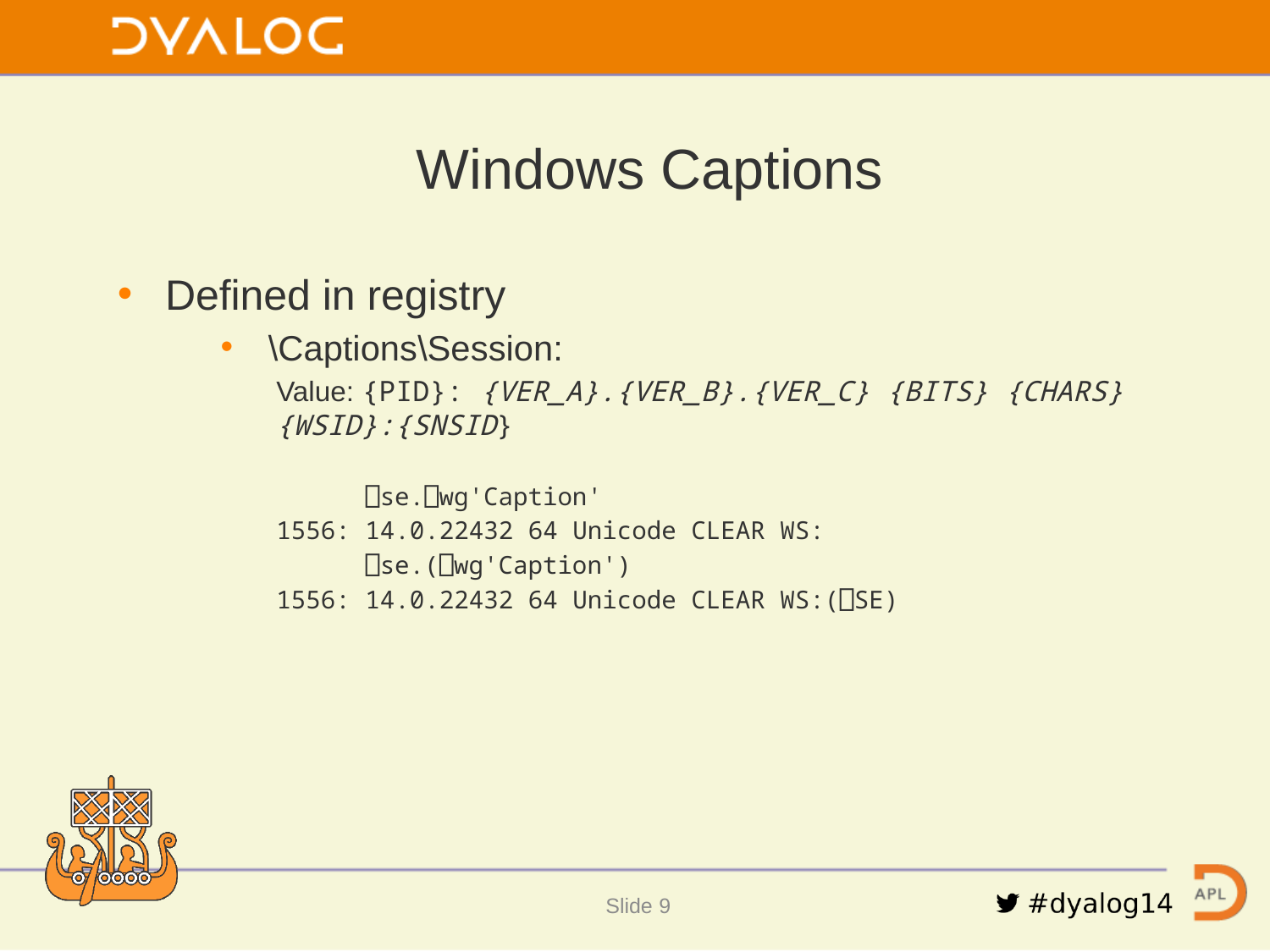

Windows Captions

Defined in registry
\Captions\Session:
Value: {PID}: {VER_A}.{VER_B}.{VER_C} {BITS} {CHARS} {WSID}:{SNSID}

      ⎕se.⎕wg'Caption'
1556: 14.0.22432 64 Unicode CLEAR WS:
      ⎕se.(⎕wg'Caption')
1556: 14.0.22432 64 Unicode CLEAR WS:(⎕SE)

Slide 9